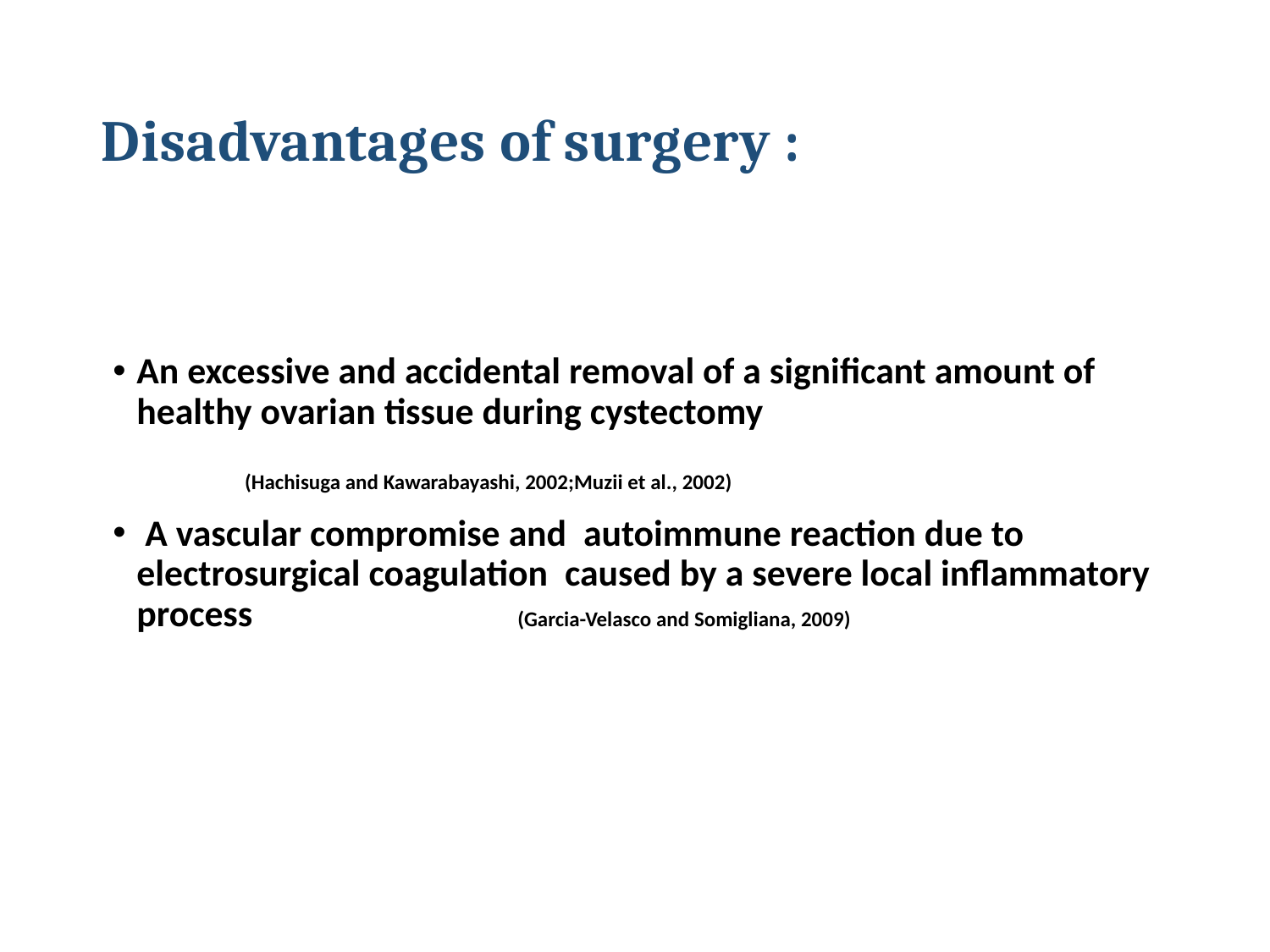

# Disadvantages of surgery :
An excessive and accidental removal of a significant amount of healthy ovarian tissue during cystectomy
	 (Hachisuga and Kawarabayashi, 2002;Muzii et al., 2002)
 A vascular compromise and  autoimmune reaction due to electrosurgical coagulation  caused by a severe local inflammatory process                 	(Garcia-Velasco and Somigliana, 2009)